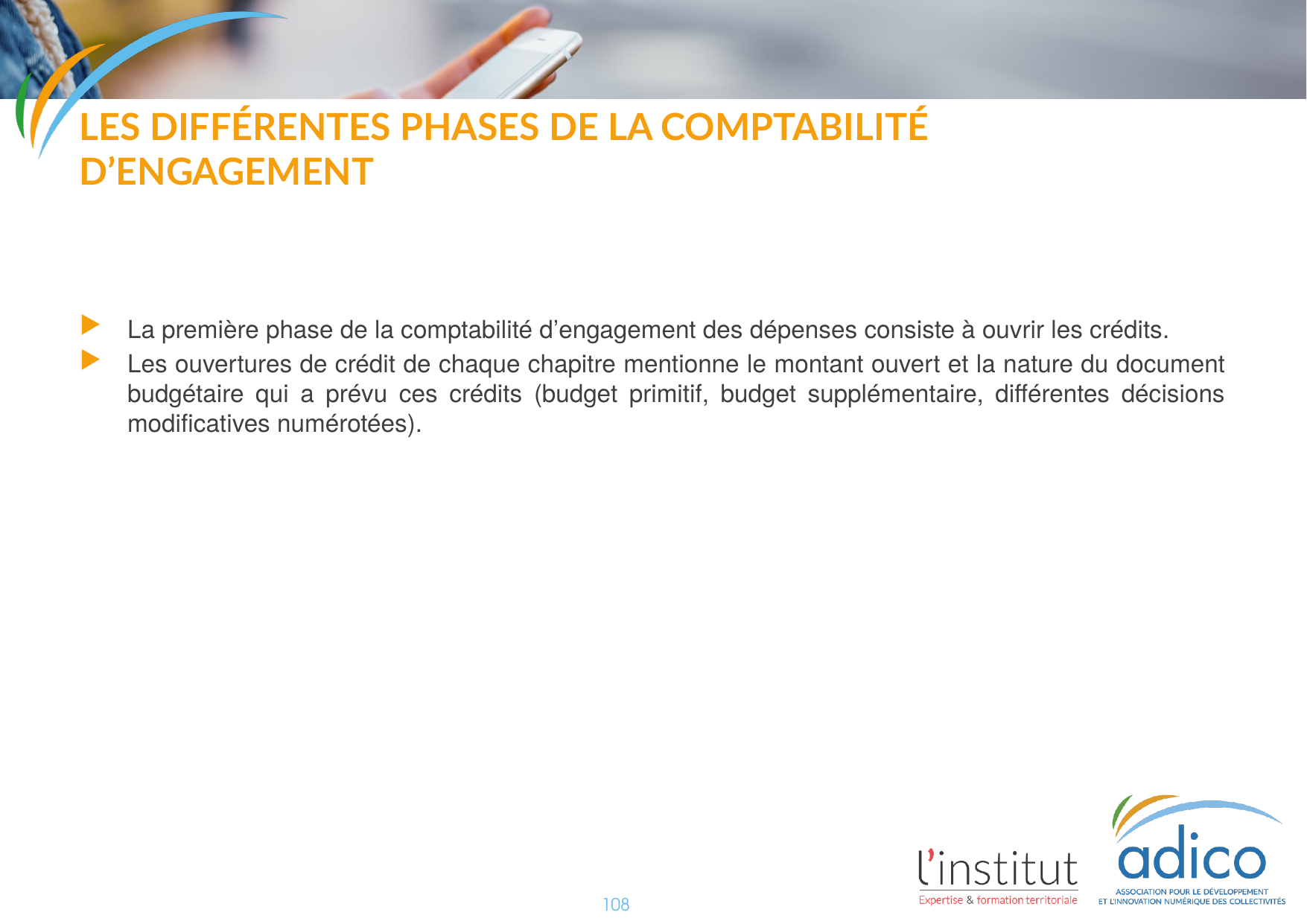

# Les différentes phases de la comptabilité d’engagement
La première phase de la comptabilité d’engagement des dépenses consiste à ouvrir les crédits.
Les ouvertures de crédit de chaque chapitre mentionne le montant ouvert et la nature du document budgétaire qui a prévu ces crédits (budget primitif, budget supplémentaire, différentes décisions modificatives numérotées).